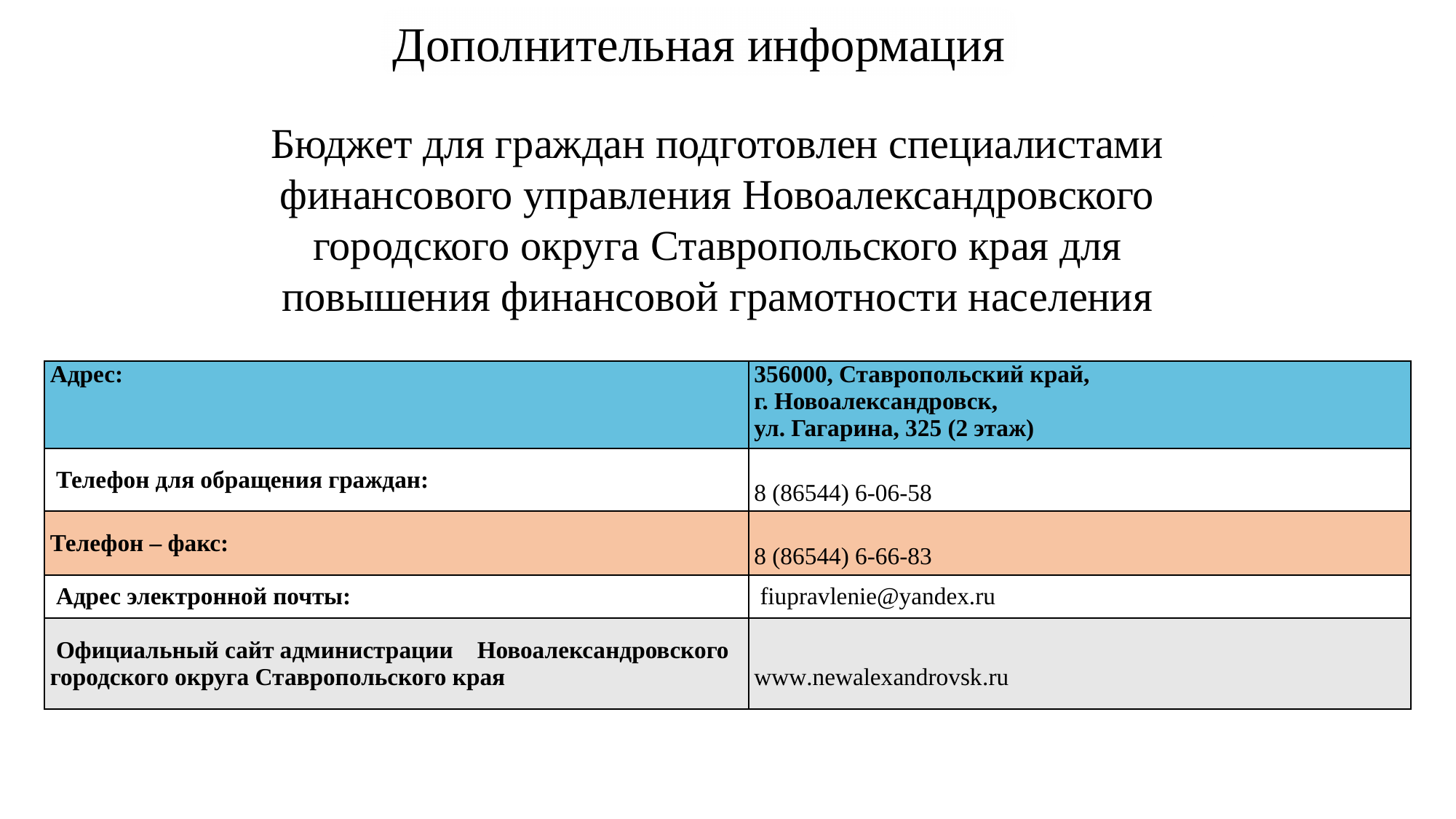

Дополнительная информация
Бюджет для граждан подготовлен специалистами финансового управления Новоалександровского городского округа Ставропольского края для повышения финансовой грамотности населения
| Адрес: | 356000, Ставропольский край, г. Новоалександровск, ул. Гагарина, 325 (2 этаж) |
| --- | --- |
| Телефон для обращения граждан: | 8 (86544) 6-06-58 |
| Телефон – факс: | 8 (86544) 6-66-83 |
| Адрес электронной почты: | fiupravlenie@yandex.ru |
| Официальный сайт администрации Новоалександровского городского округа Ставропольского края | www.newalexandrovsk.ru |